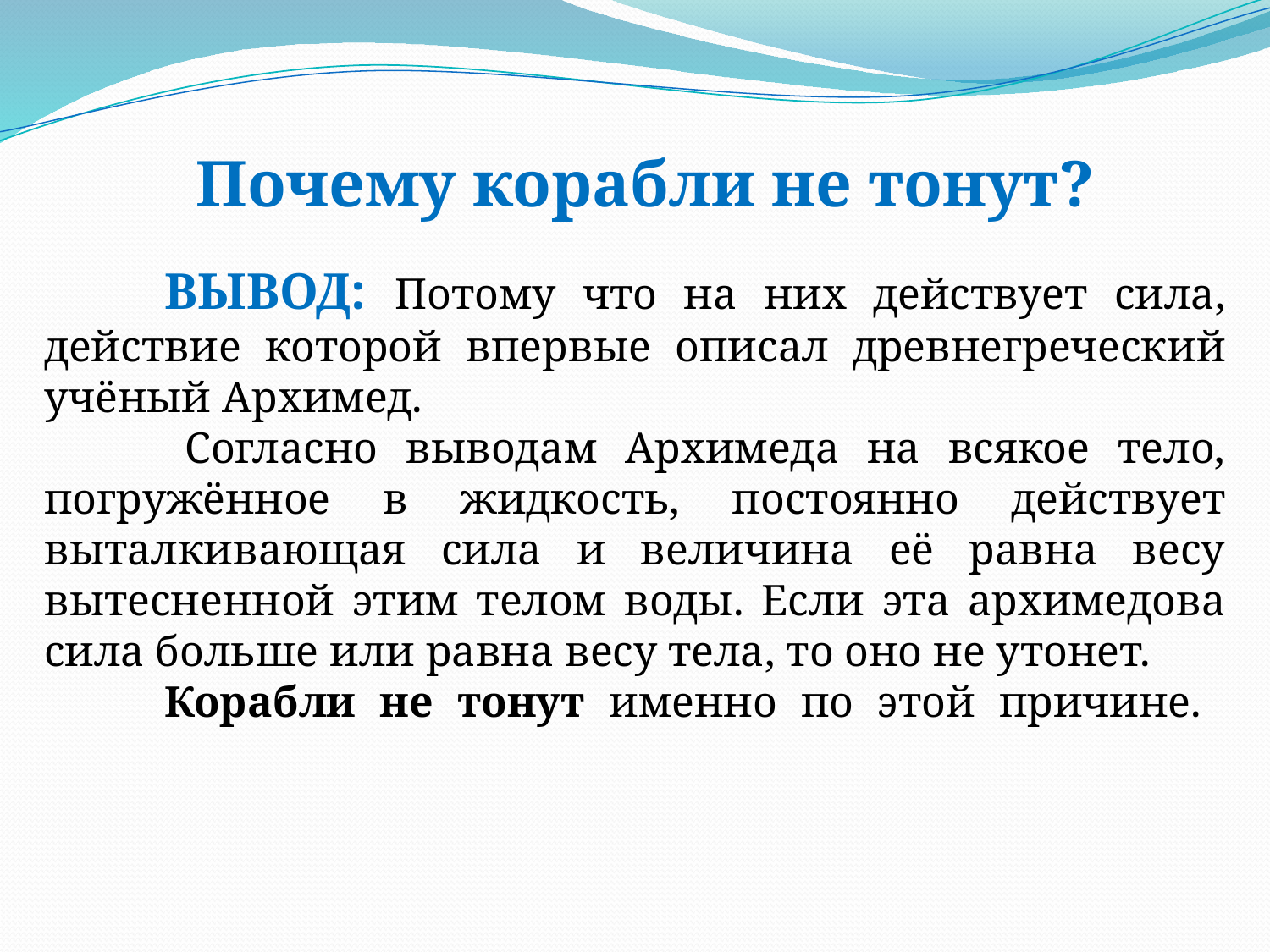

Почему корабли не тонут?

     ВЫВОД: Потому что на них действует сила, действие которой впервые описал древнегреческий учёный Архимед.
     Согласно выводам Архимеда на всякое тело, погружённое в жидкость, постоянно действует выталкивающая сила и величина её равна весу вытесненной этим телом воды. Если эта архимедова сила больше или равна весу тела, то оно не утонет.
     Корабли не тонут именно по этой причине.